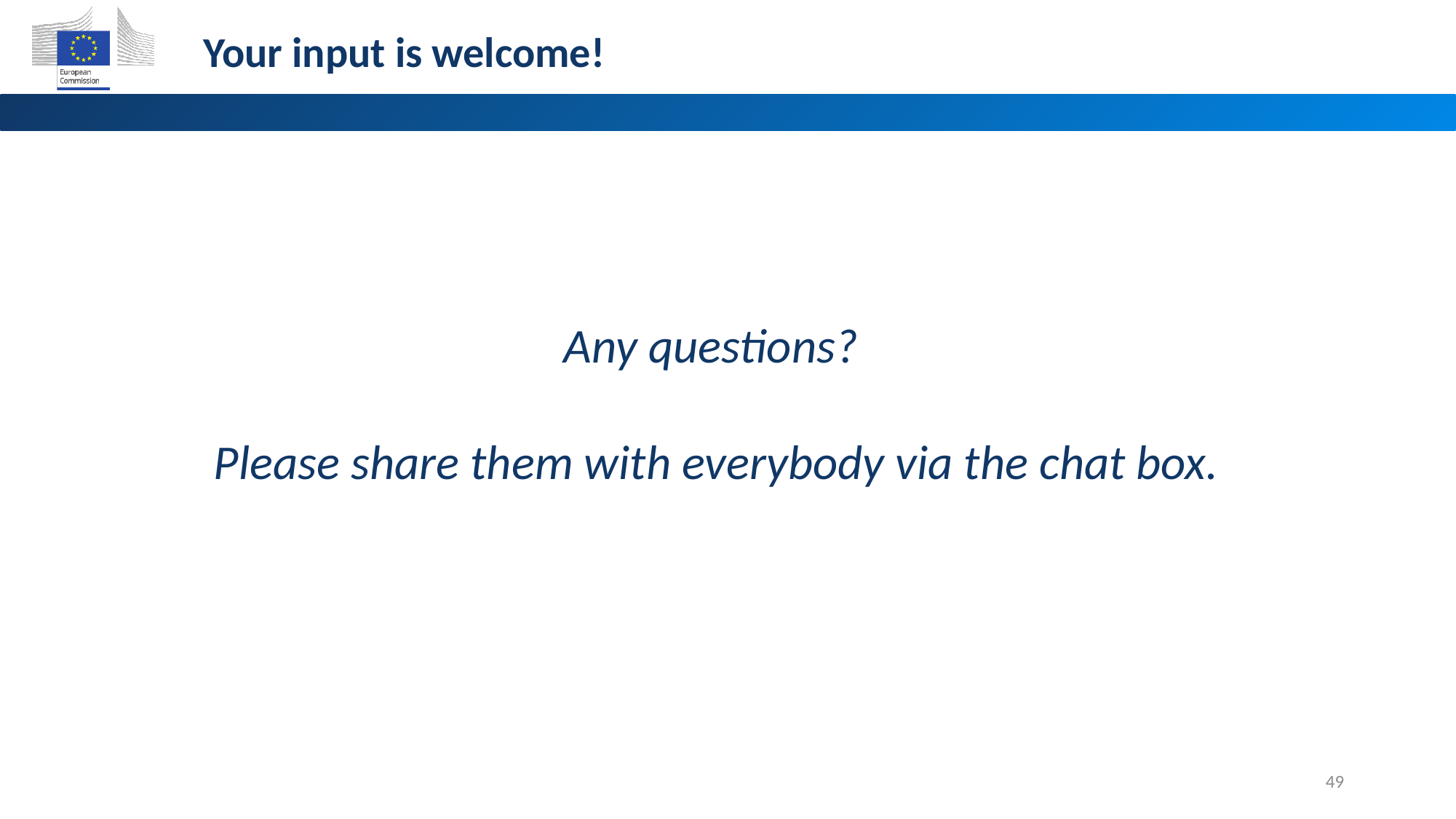

Your input is welcome!
Any questions?

Please share them with everybody via the chat box.

49